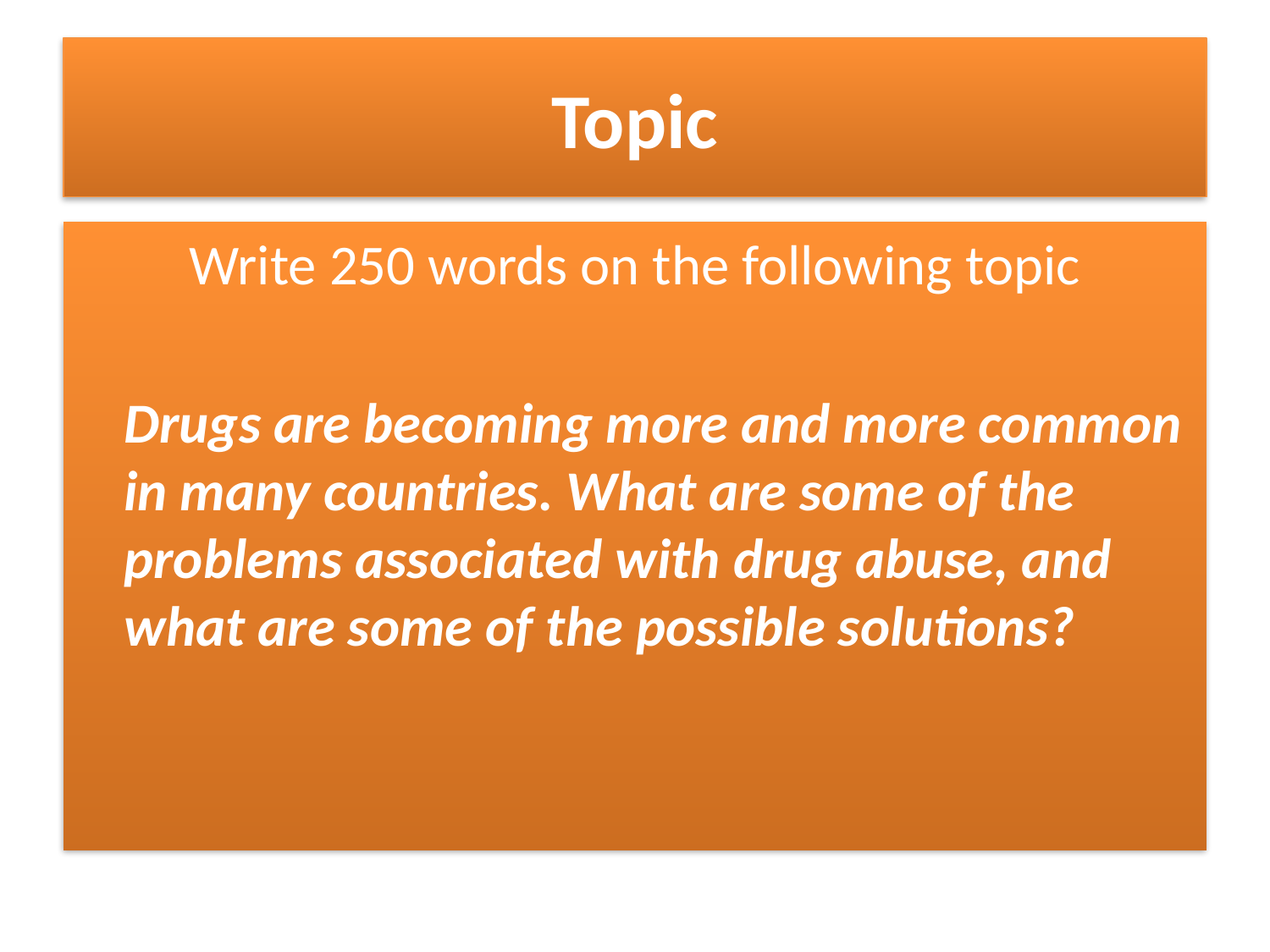

# Topic
Write 250 words on the following topic

	Drugs are becoming more and more common in many countries. What are some of the problems associated with drug abuse, and what are some of the possible solutions?